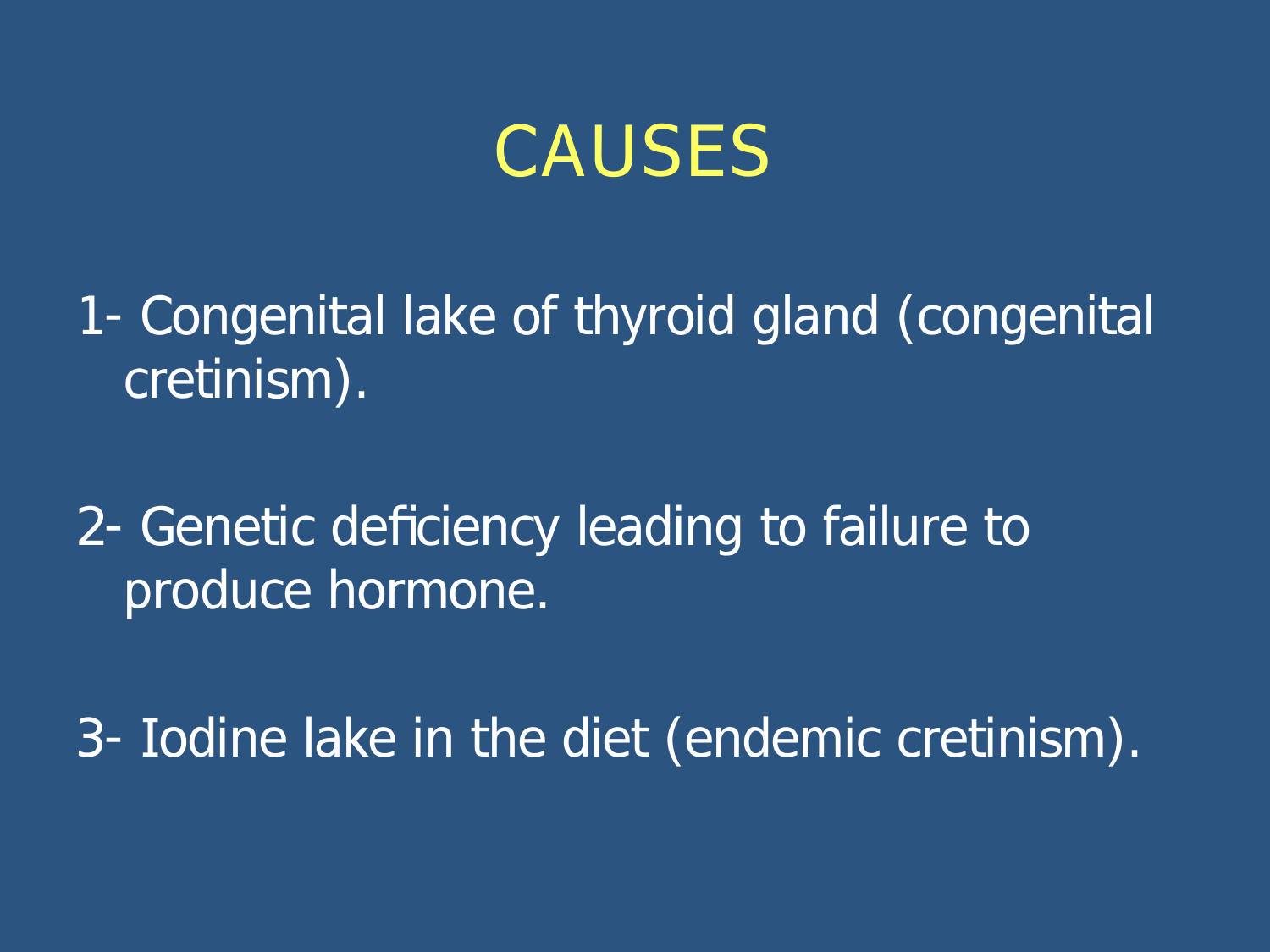

# CAUSES
1- Congenital lake of thyroid gland (congenital cretinism).

2- Genetic deficiency leading to failure to produce hormone.

3- Iodine lake in the diet (endemic cretinism).